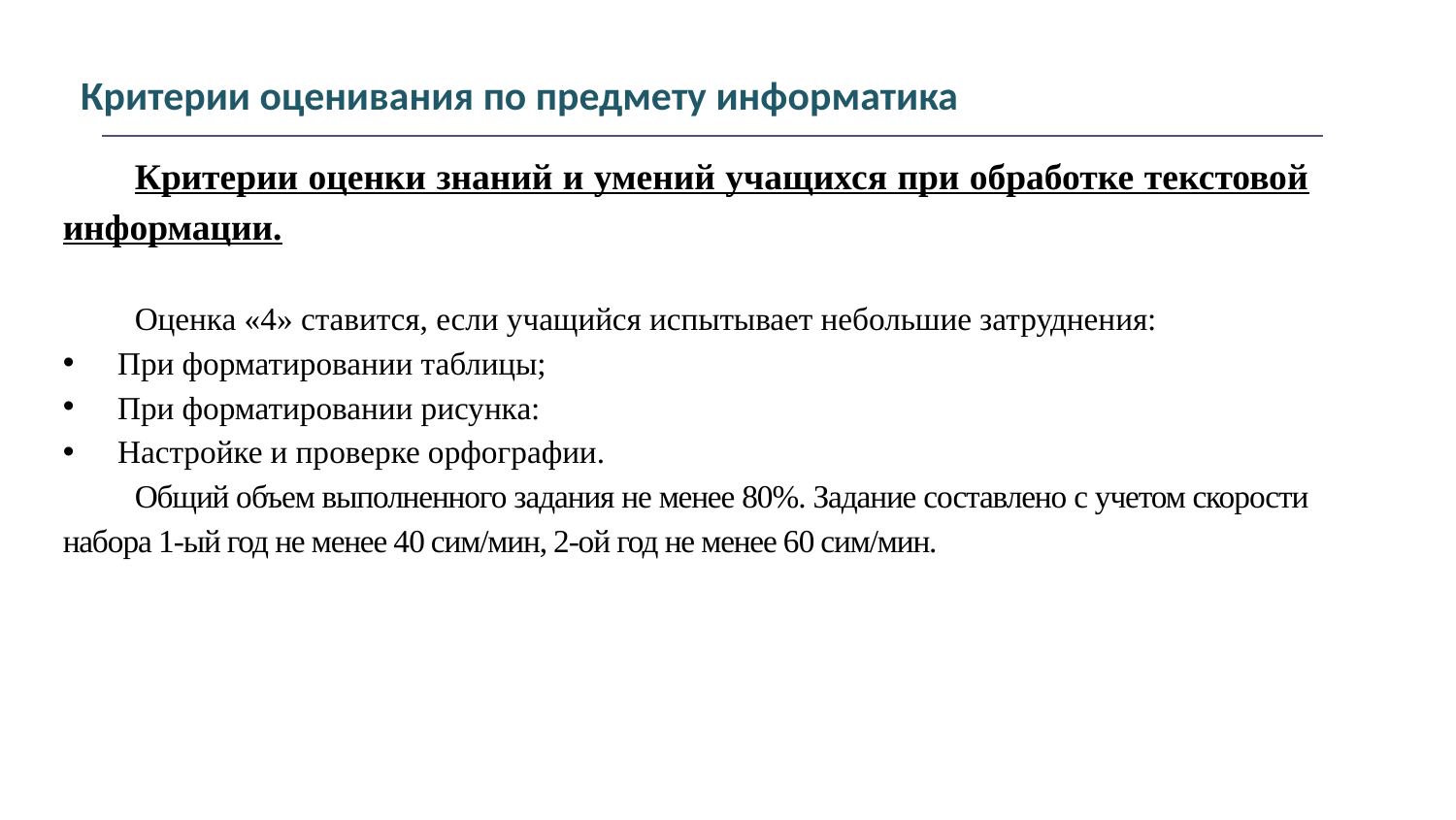

# Критерии оценивания по предмету информатика

Критерии оценки знаний и умений учащихся при обработке текстовой информации.

Оценка «4» ставится, если учащийся испытывает небольшие затруднения:
При форматировании таблицы;
При форматировании рисунка:
Настройке и проверке орфографии.
Общий объем выполненного задания не менее 80%. Задание составлено с учетом скорости набора 1-ый год не менее 40 сим/мин, 2-ой год не менее 60 сим/мин.